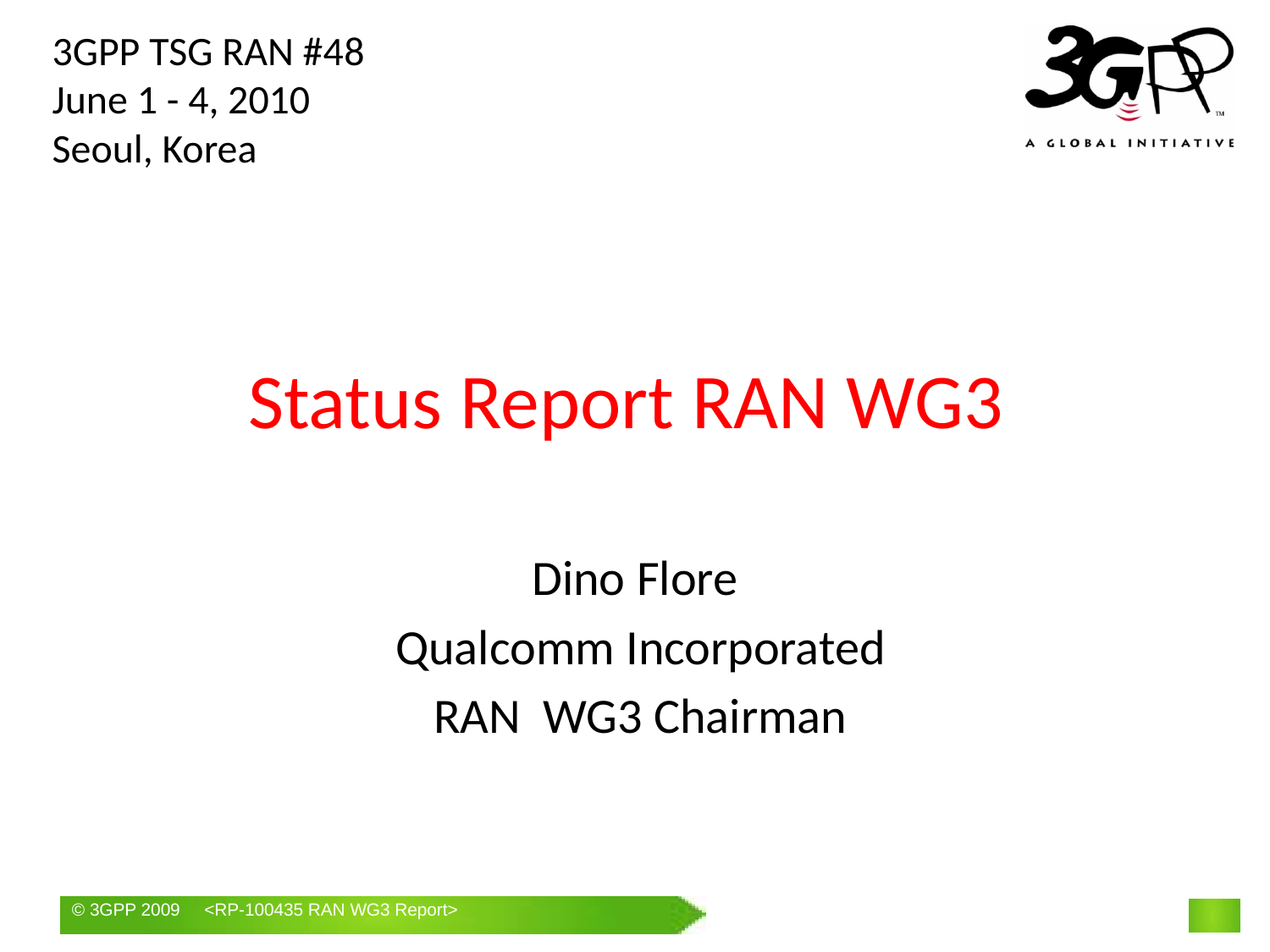

3GPP TSG RAN #48
June 1 - 4, 2010
Seoul, Korea
# Status Report RAN WG3
Dino Flore
Qualcomm Incorporated
RAN  WG3 Chairman